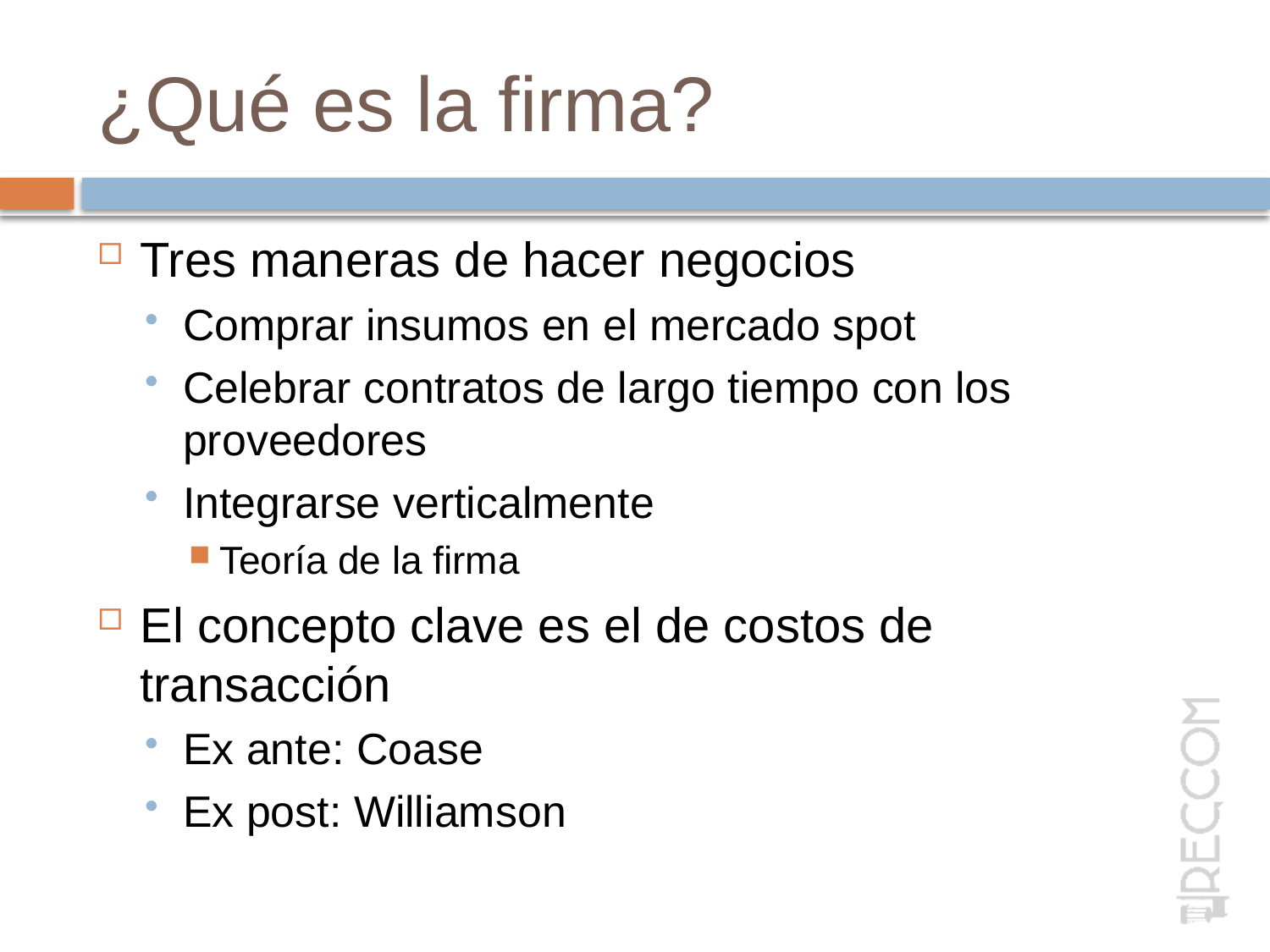

# ¿Qué es la firma?
Tres maneras de hacer negocios
Comprar insumos en el mercado spot
Celebrar contratos de largo tiempo con los proveedores
Integrarse verticalmente
Teoría de la firma
El concepto clave es el de costos de transacción
Ex ante: Coase
Ex post: Williamson